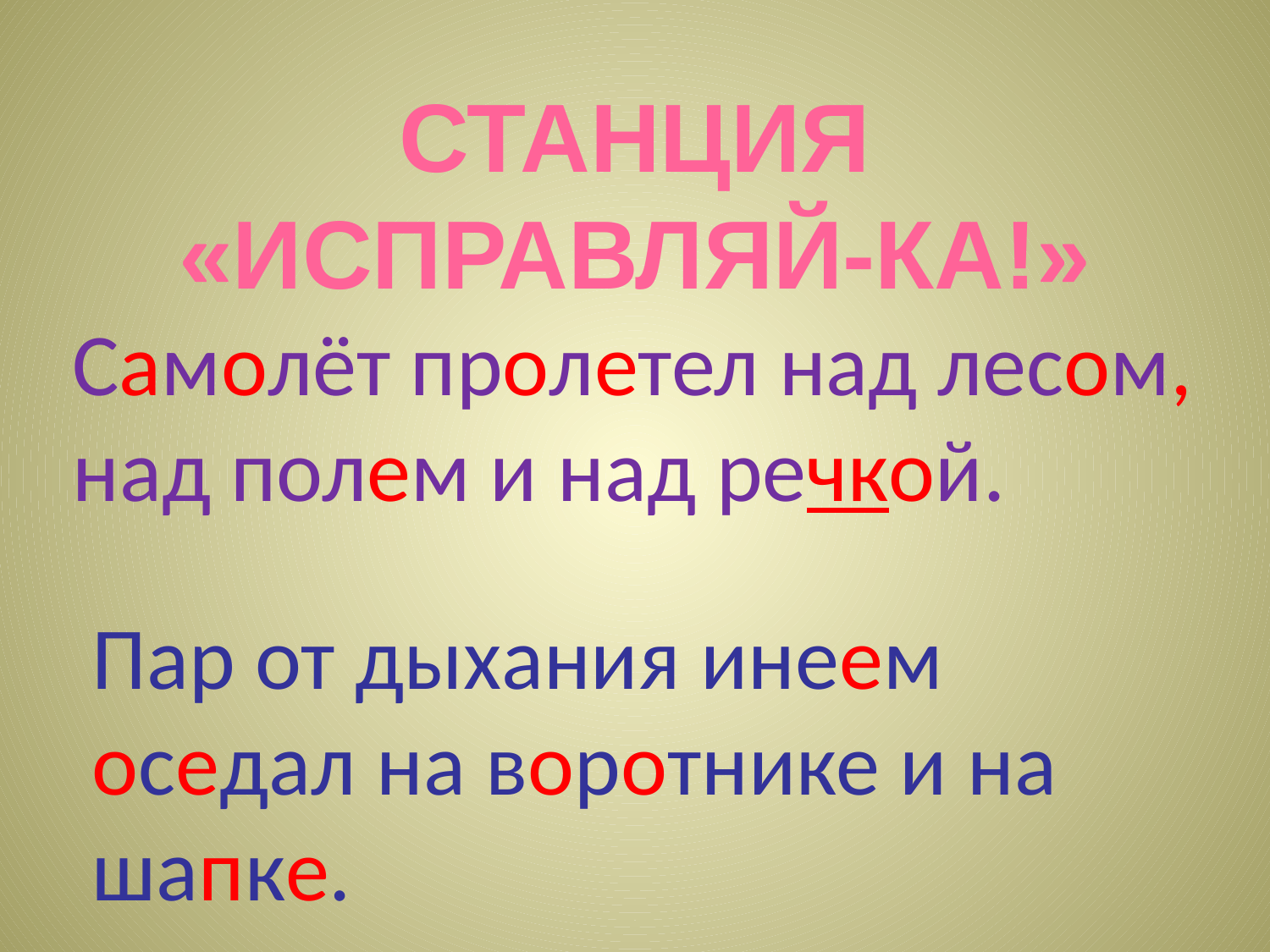

Станция
«исправляЙ-КА!»
# Самолёт пролетел над лесом, над полем и над речкой.
Пар от дыхания инеем оседал на воротнике и на шапке.